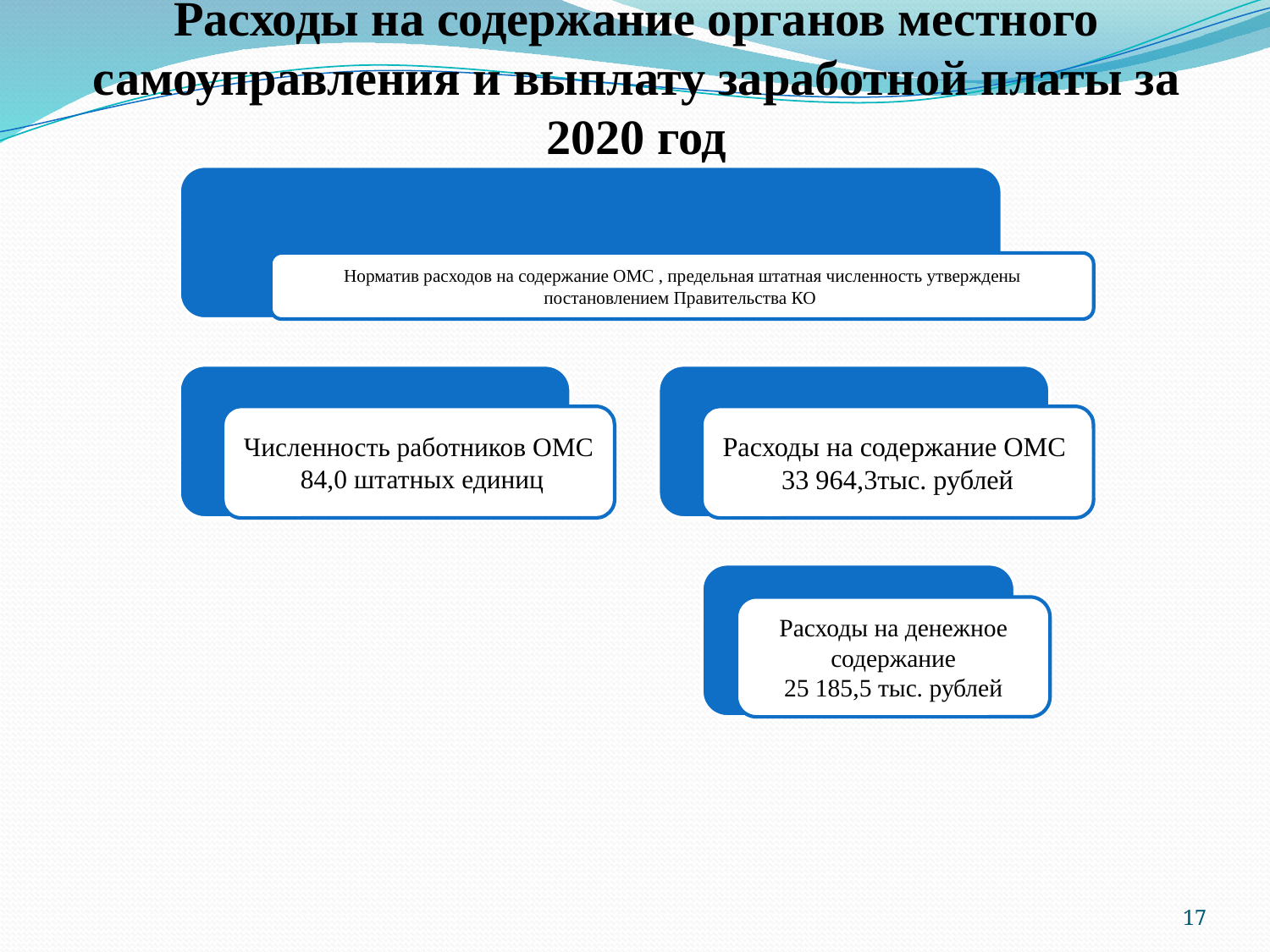

# Расходы на содержание органов местного самоуправления и выплату заработной платы за 2020 год
Норматив расходов на содержание ОМС , предельная штатная численность утверждены постановлением Правительства КО
Численность работников ОМС
 84,0 штатных единиц
Расходы на содержание ОМС
33 964,3тыс. рублей
Расходы на денежное содержание
25 185,5 тыс. рублей
17